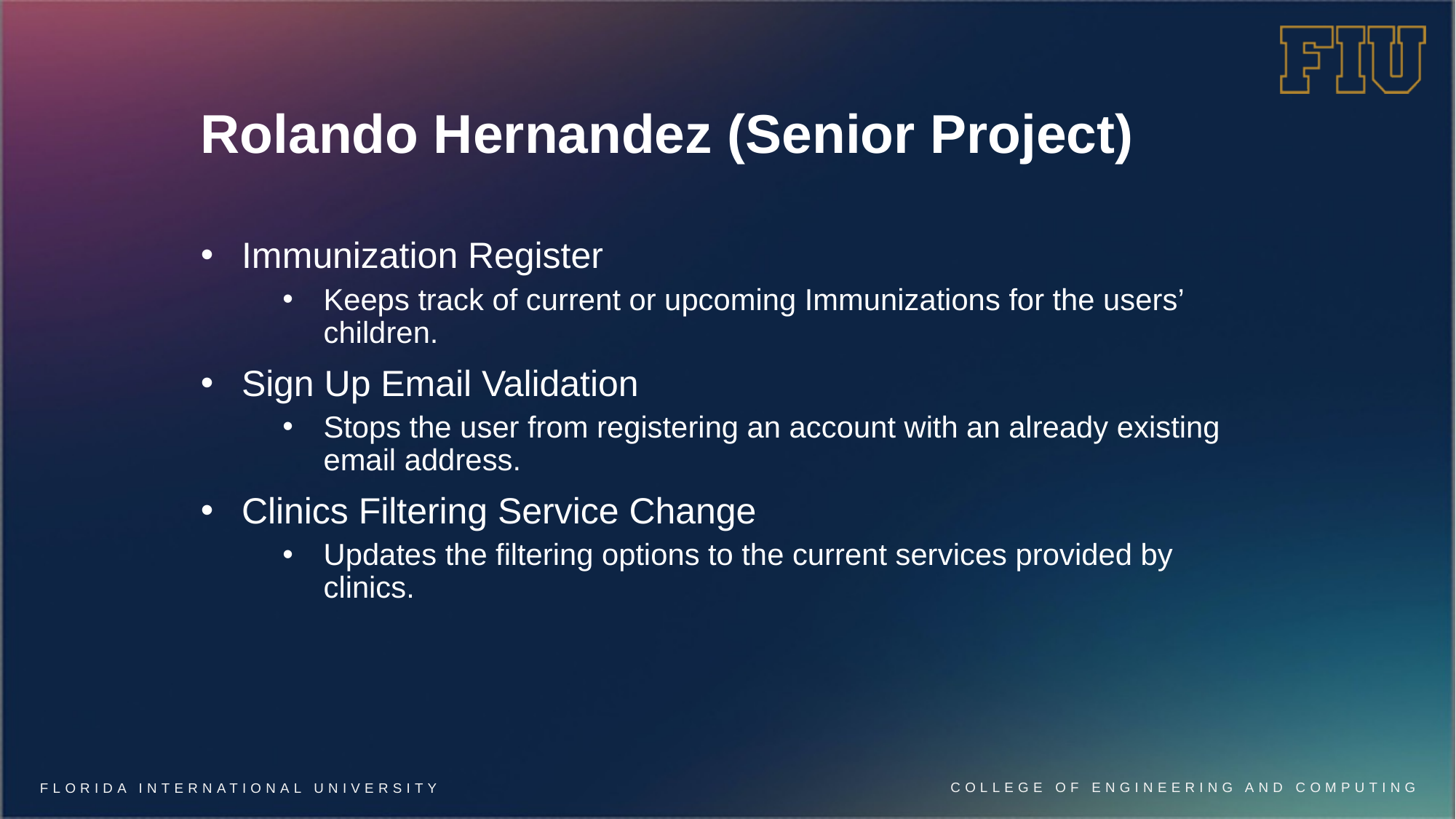

# Rolando Hernandez (Senior Project)
Immunization Register
Keeps track of current or upcoming Immunizations for the users’ children.
Sign Up Email Validation
Stops the user from registering an account with an already existing email address.
Clinics Filtering Service Change
Updates the filtering options to the current services provided by clinics.